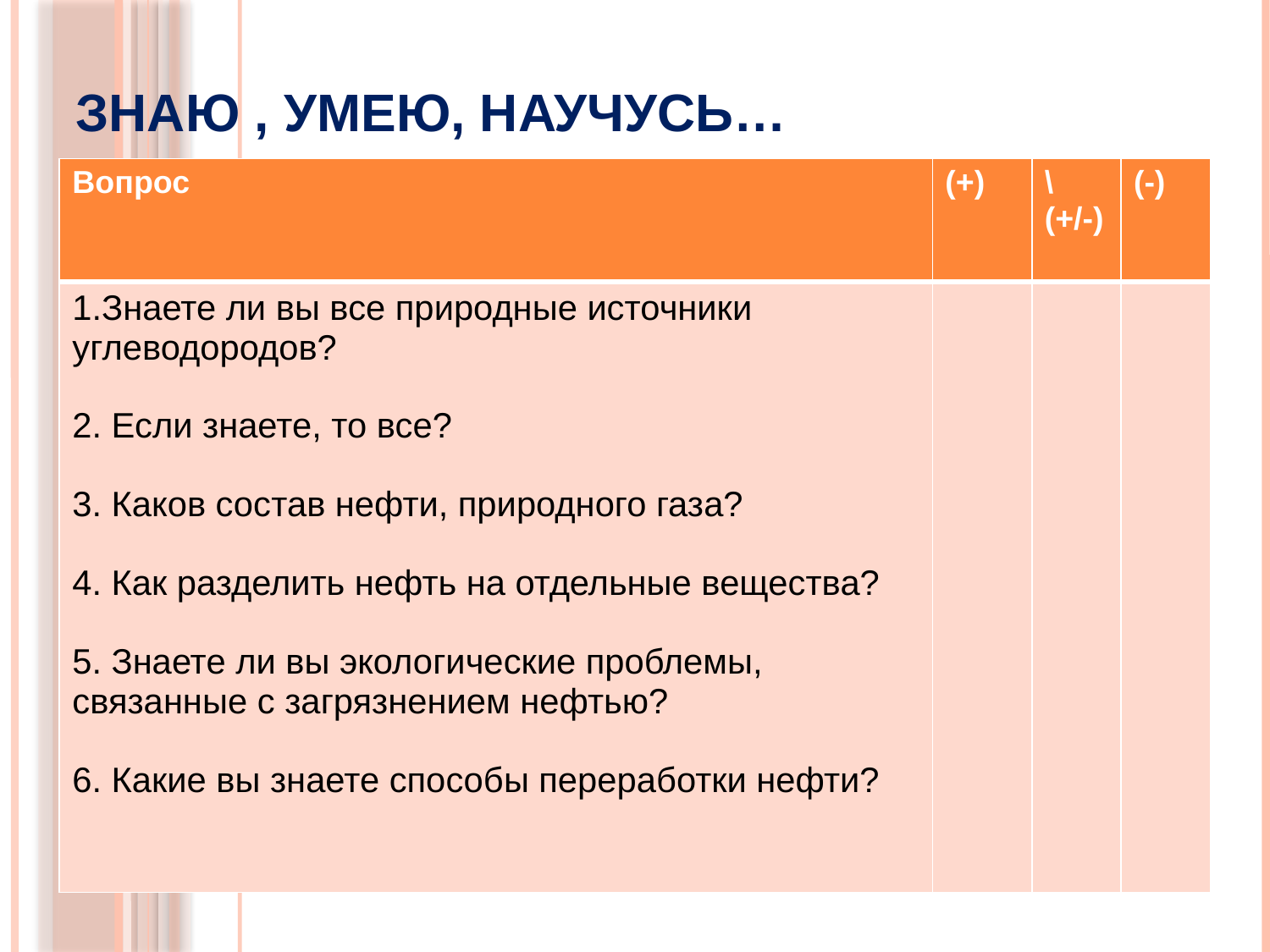

# Знаю , умею, научусь…
| Вопрос | (+) | \(+/-) | (-) |
| --- | --- | --- | --- |
| 1.Знаете ли вы все природные источники углеводородов? 2. Если знаете, то все? 3. Каков состав нефти, природного газа? 4. Как разделить нефть на отдельные вещества? 5. Знаете ли вы экологические проблемы, связанные с загрязнением нефтью? 6. Какие вы знаете способы переработки нефти? |  |  |  |